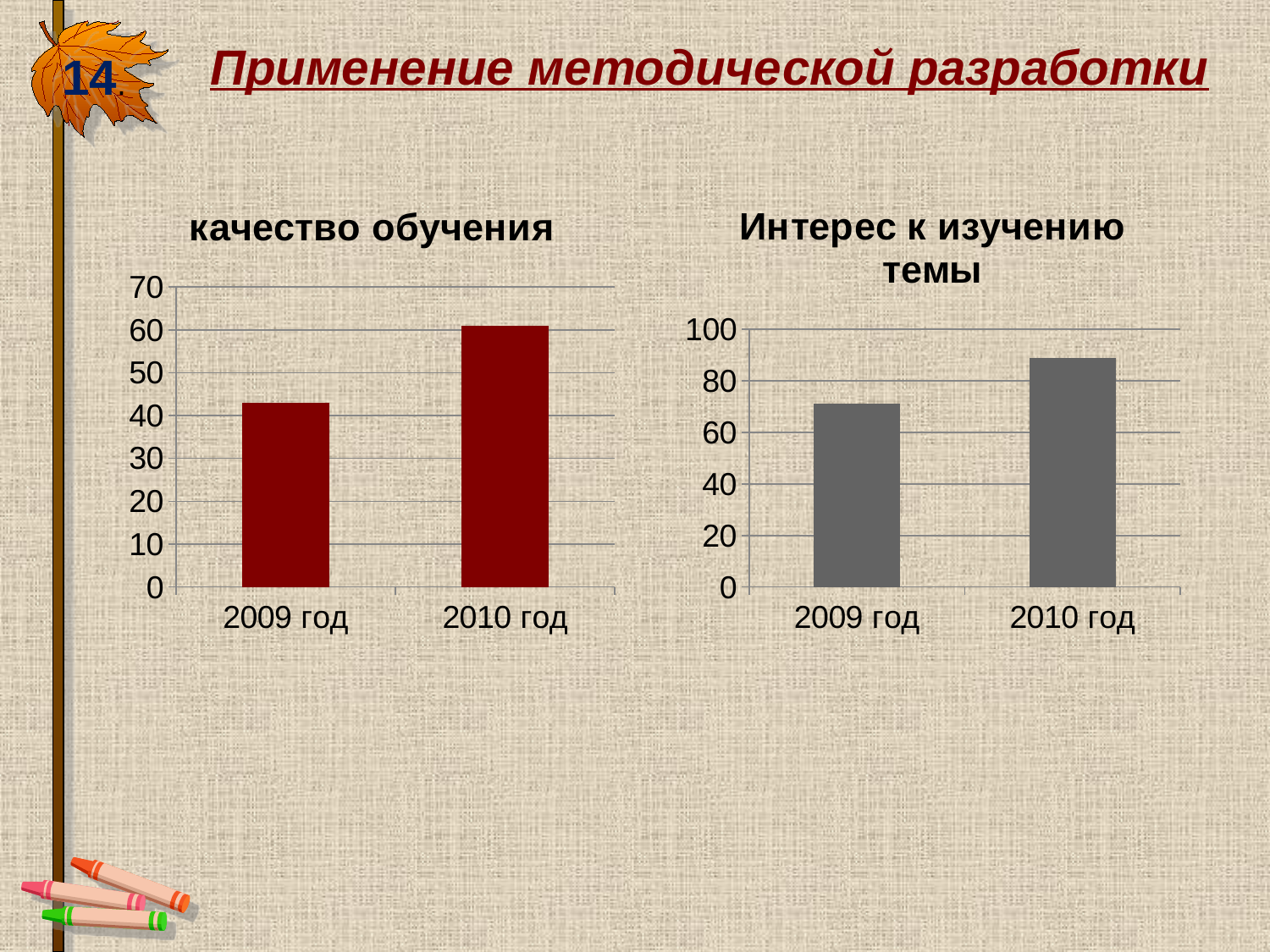

Применение методической разработки

14.

### Chart:

| Category | качество обучения |
|---|---|
| 2009 год | 43.0 |
| 2010 год | 61.0 |

### Chart:

| Category | Интерес к изучению темы |
|---|---|
| 2009 год | 71.0 |
| 2010 год | 89.0 |